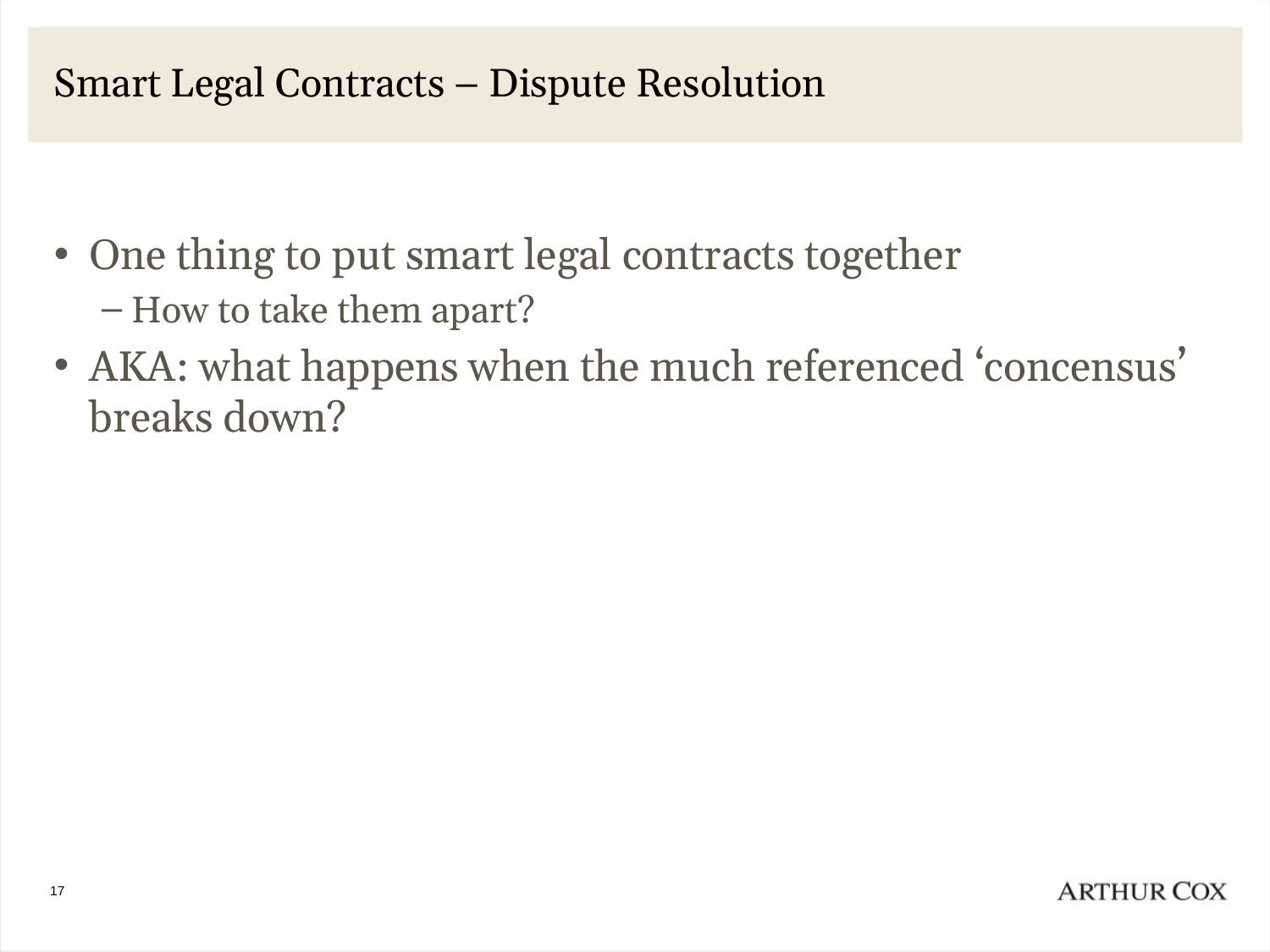

# Smart Legal Contracts – Dispute Resolution
One thing to put smart legal contracts together
How to take them apart?
AKA: what happens when the much referenced ‘concensus’ breaks down?
17